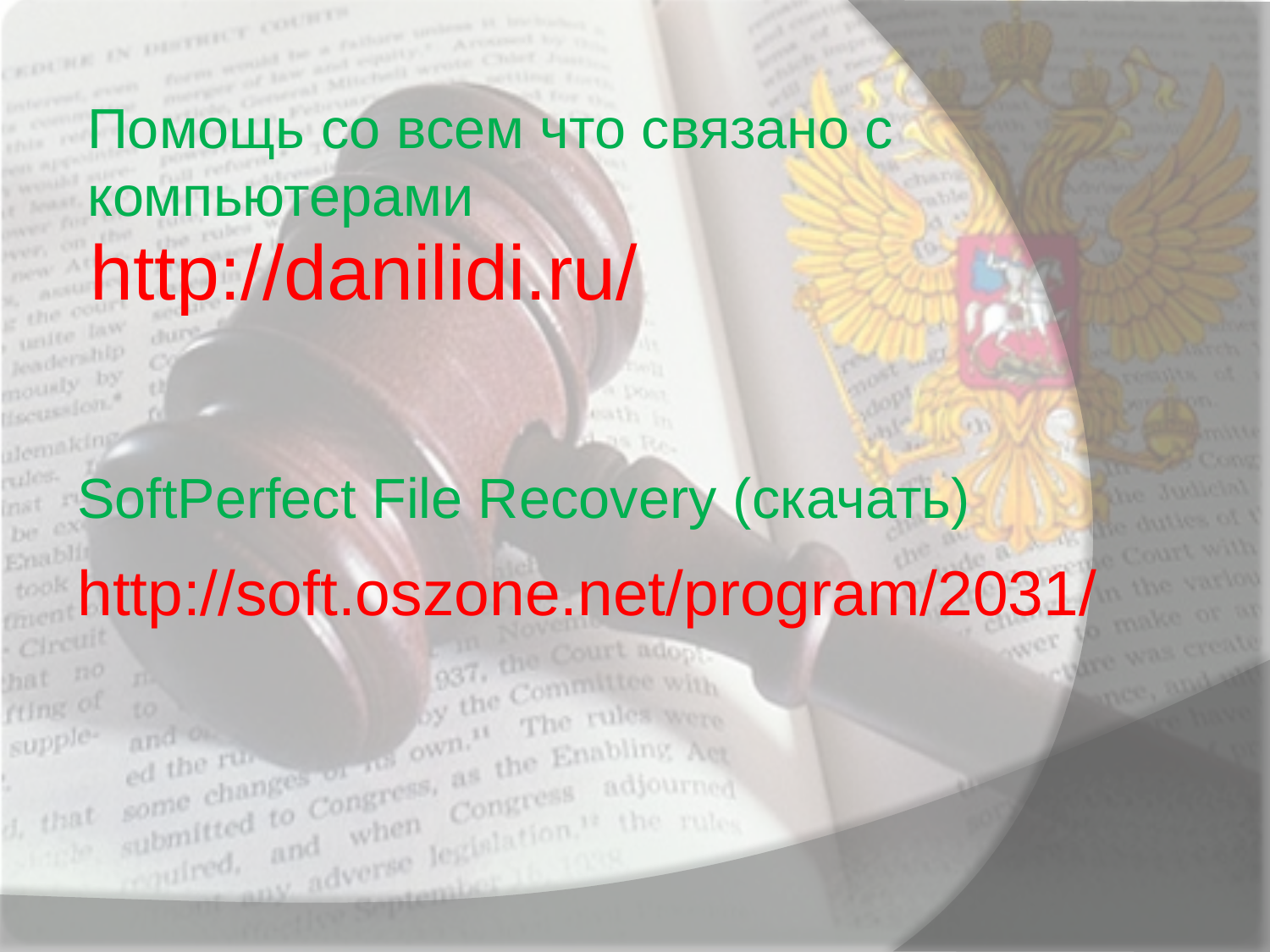

Помощь со всем что связано с компьютерами
http://danilidi.ru/
SoftPerfect File Recovery (скачать)
http://soft.oszone.net/program/2031/